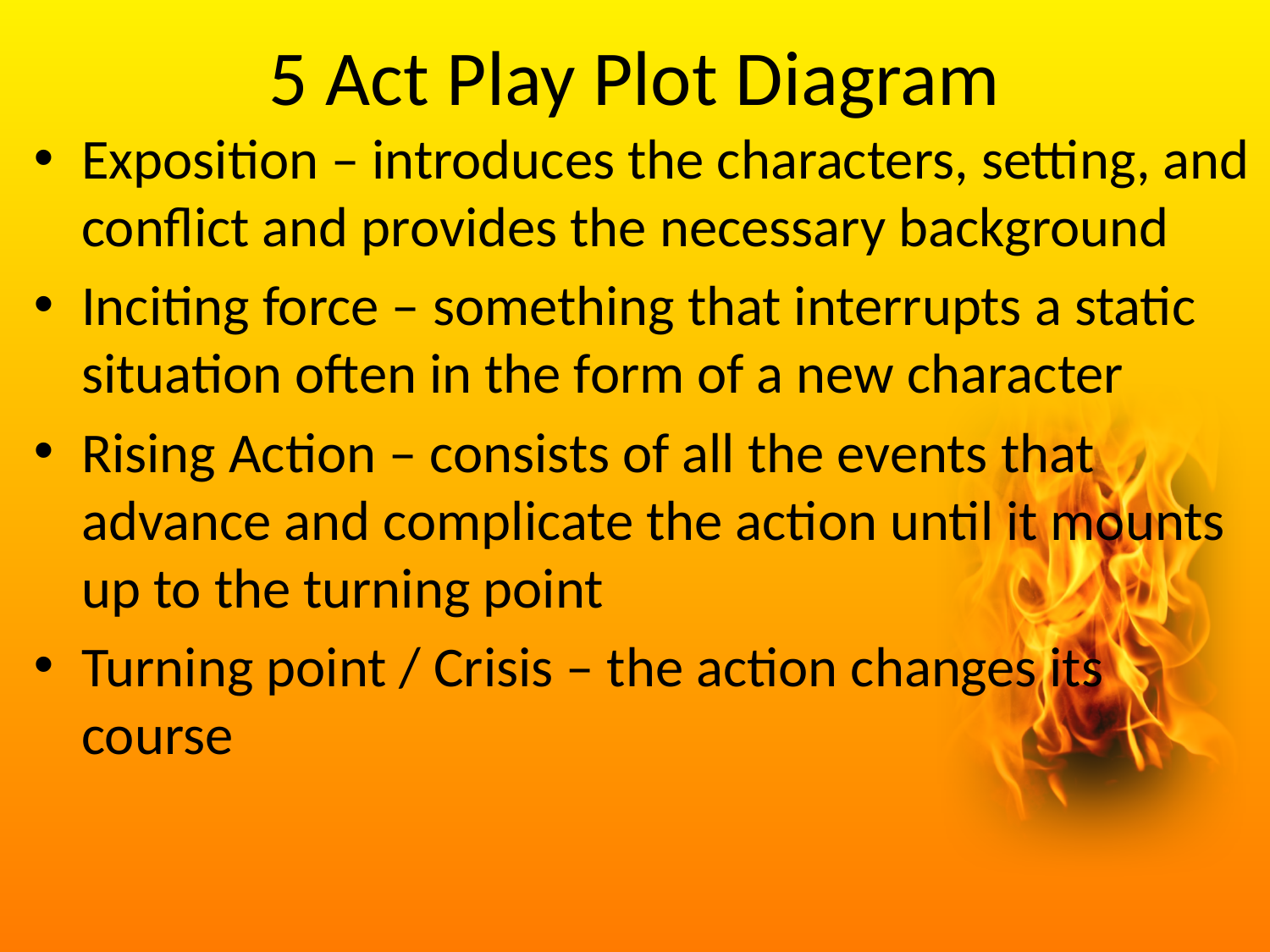

# 5 Act Play Plot Diagram
Exposition – introduces the characters, setting, and conflict and provides the necessary background
Inciting force – something that interrupts a static situation often in the form of a new character
Rising Action – consists of all the events that advance and complicate the action until it mounts up to the turning point
Turning point / Crisis – the action changes its course